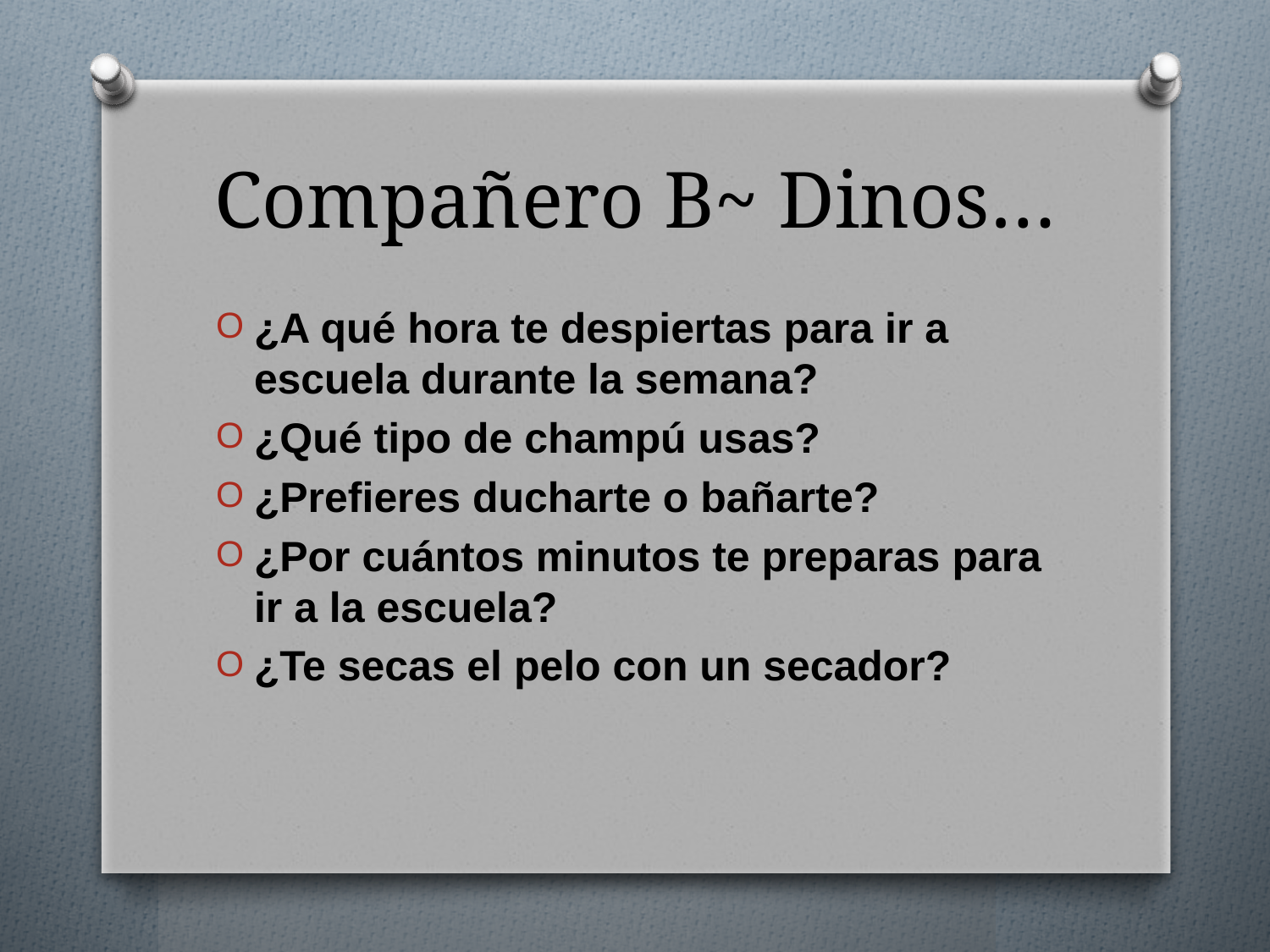

# Compañero B~ Dinos…
¿A qué hora te despiertas para ir a escuela durante la semana?
¿Qué tipo de champú usas?
¿Prefieres ducharte o bañarte?
¿Por cuántos minutos te preparas para ir a la escuela?
¿Te secas el pelo con un secador?